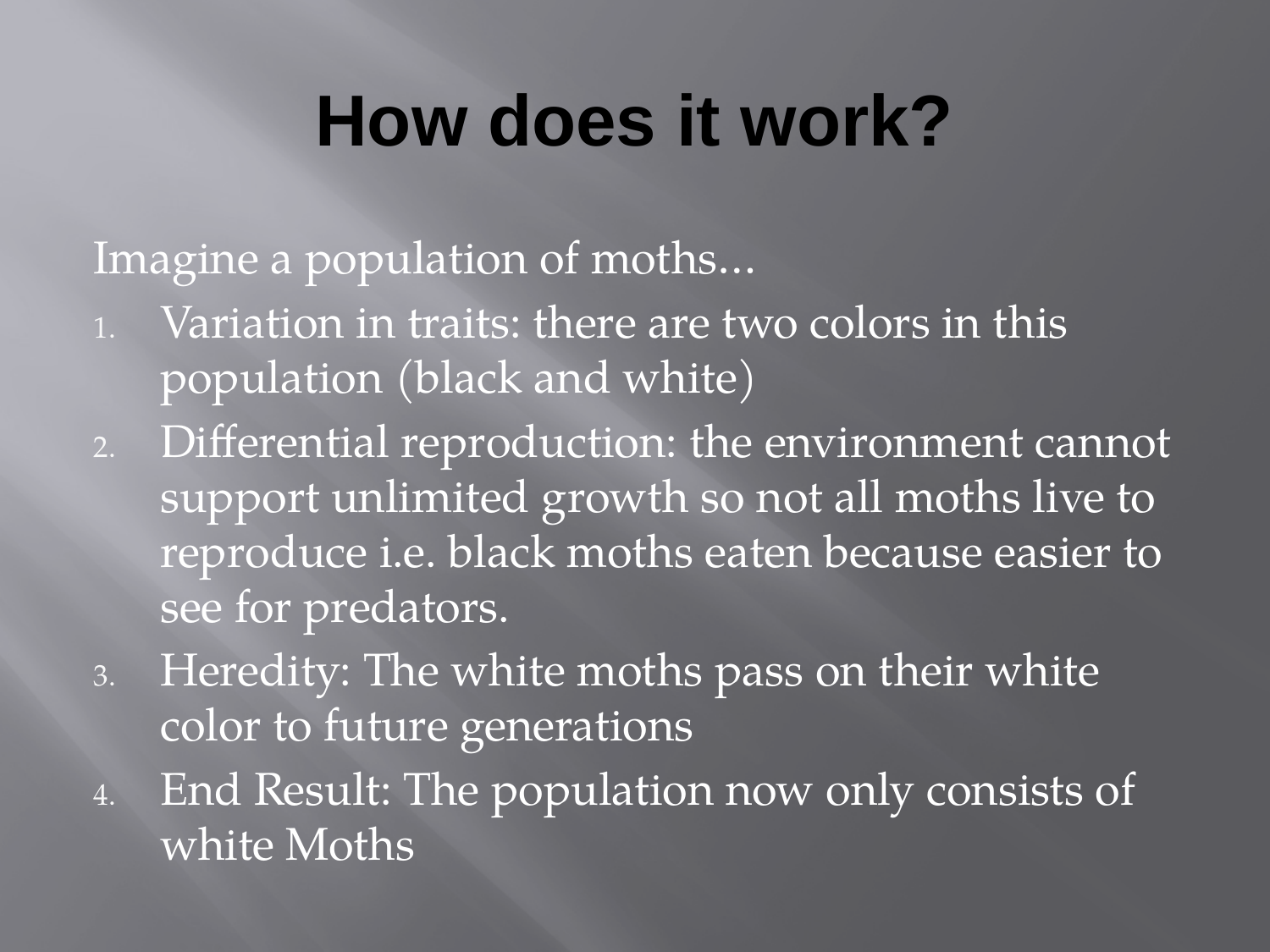

# How does it work?
Imagine a population of moths…
Variation in traits: there are two colors in this population (black and white)
Differential reproduction: the environment cannot support unlimited growth so not all moths live to reproduce i.e. black moths eaten because easier to see for predators.
Heredity: The white moths pass on their white color to future generations
End Result: The population now only consists of white Moths